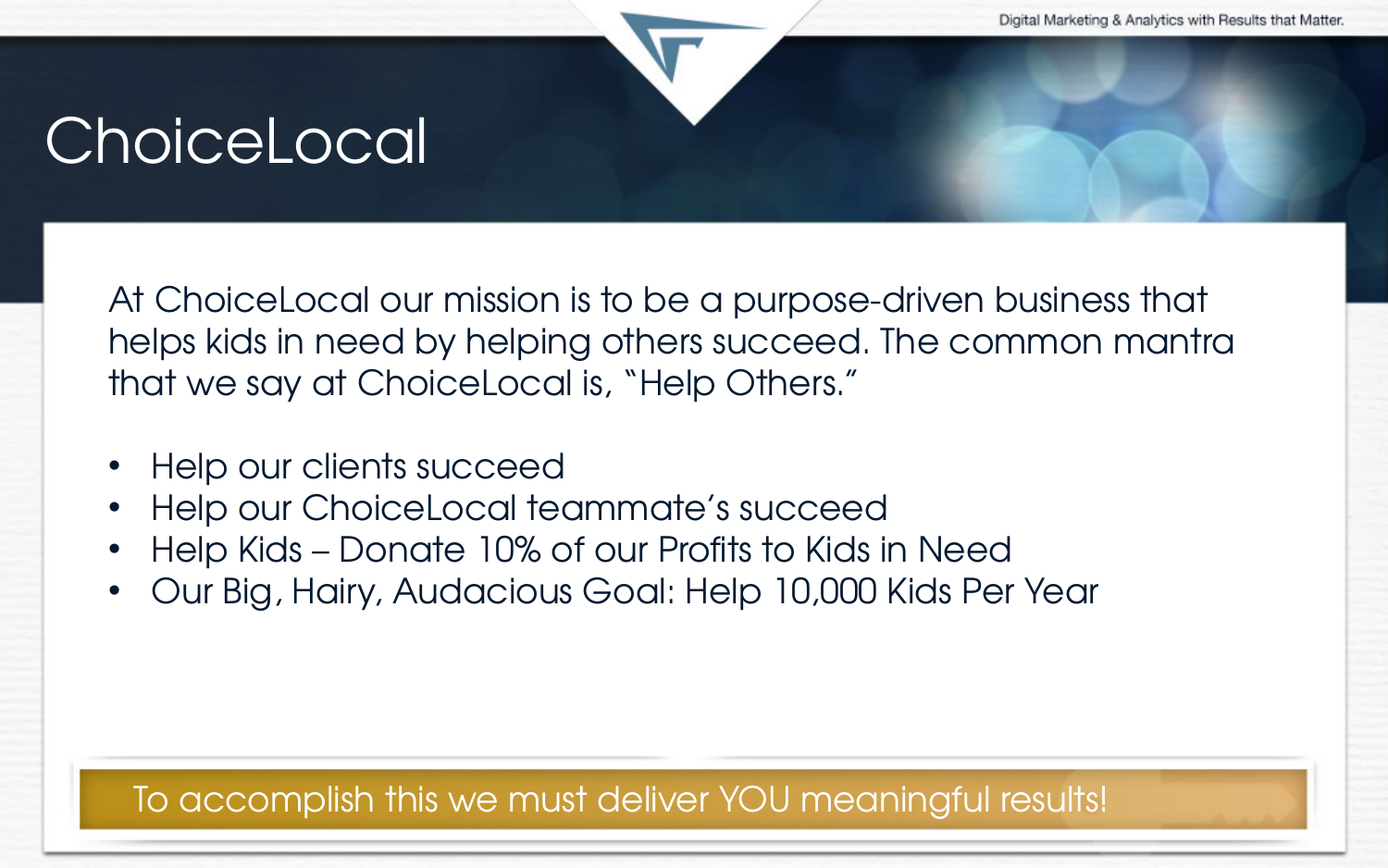

# ChoiceLocal
 Our Mission: Help Others
At ChoiceLocal our mission is to be a purpose-driven business that helps kids in need by helping others succeed. The common mantra that we say at ChoiceLocal is, “Help Others.”

Help our clients succeed
Help our ChoiceLocal teammate’s succeed
Help Kids – Donate 10% of our Profits to Kids in Need
Our Big, Hairy, Audacious Goal: Help 10,000 Kids Per Year
To accomplish this we must deliver YOU meaningful results!